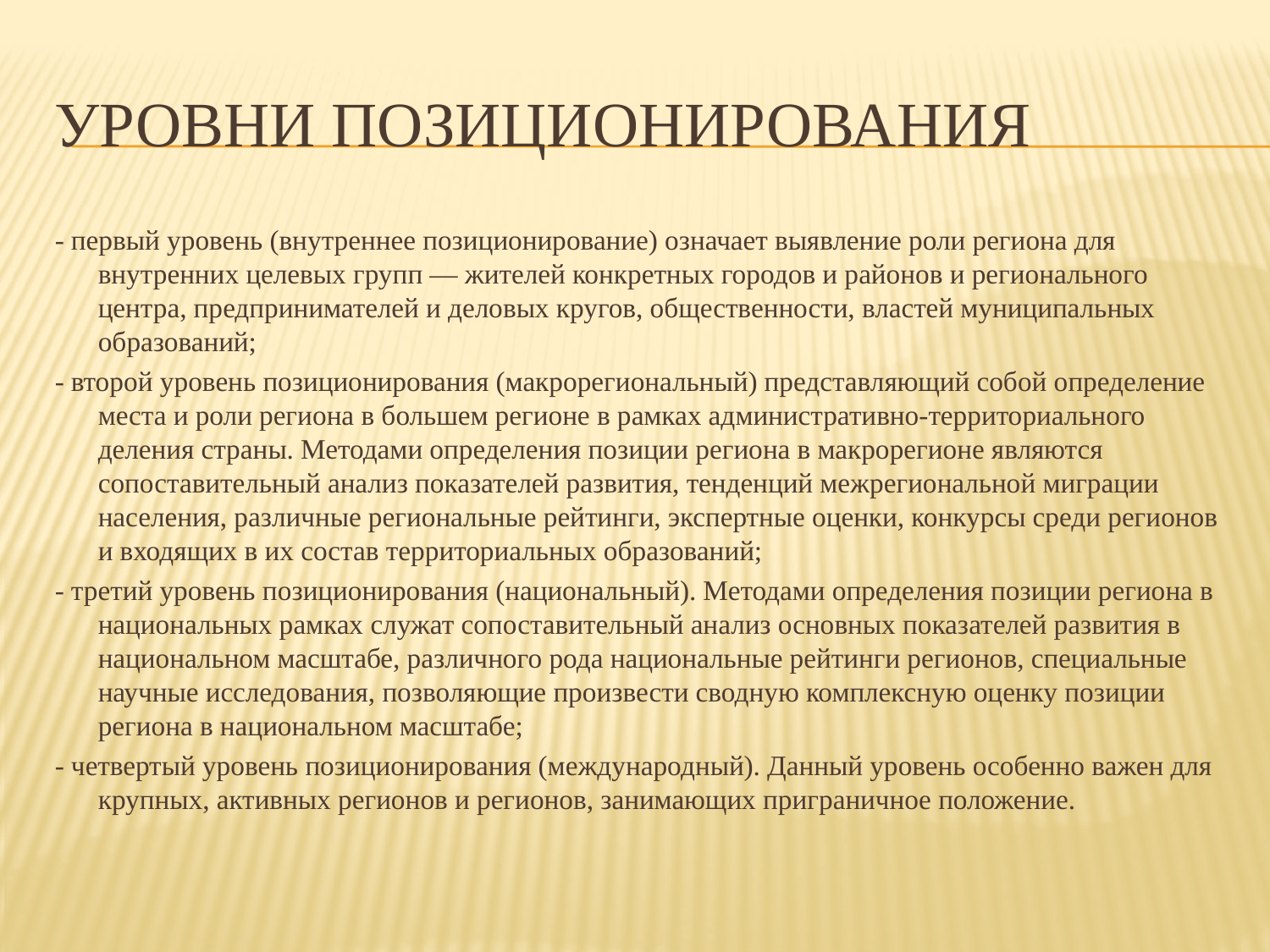

# Уровни позиционирования
- первый уровень (внутреннее позиционирование) означает выявление роли региона для внутренних целевых групп — жителей конкретных городов и районов и регионального центра, предпринимателей и деловых кругов, общественности, властей муниципальных образований;
- второй уровень позиционирования (макрорегиональный) представляющий собой определение места и роли региона в большем регионе в рамках административно-территориального деления страны. Методами определения позиции региона в макрорегионе являются сопоставительный анализ показателей развития, тенденций межрегиональной миграции населения, различные региональные рейтинги, экспертные оценки, конкурсы среди регионов и входящих в их состав территориальных образований;
- третий уровень позиционирования (национальный). Методами определения позиции региона в национальных рамках служат сопоставительный анализ основных показателей развития в национальном масштабе, различного рода национальные рейтинги регионов, специальные научные исследования, позволяющие произвести сводную комплексную оценку позиции региона в национальном масштабе;
- четвертый уровень позиционирования (международный). Данный уровень особенно важен для крупных, активных регионов и регионов, занимающих приграничное положение.